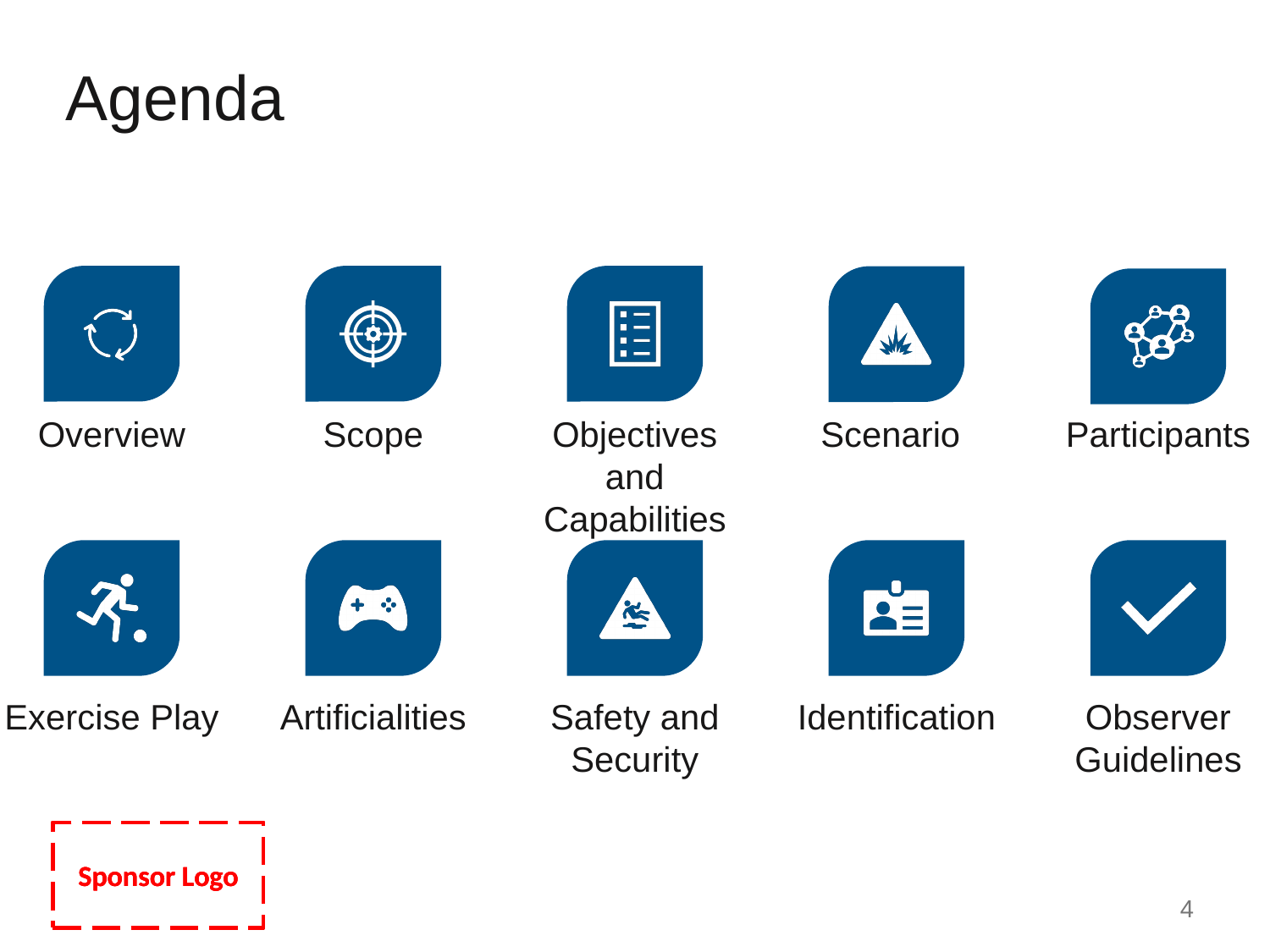

# Agenda
Overview
Scope
Objectives and Capabilities
Scenario
Participants
Exercise Play
Artificialities
Safety and Security
Identification
Observer Guidelines

Sponsor Logo
4